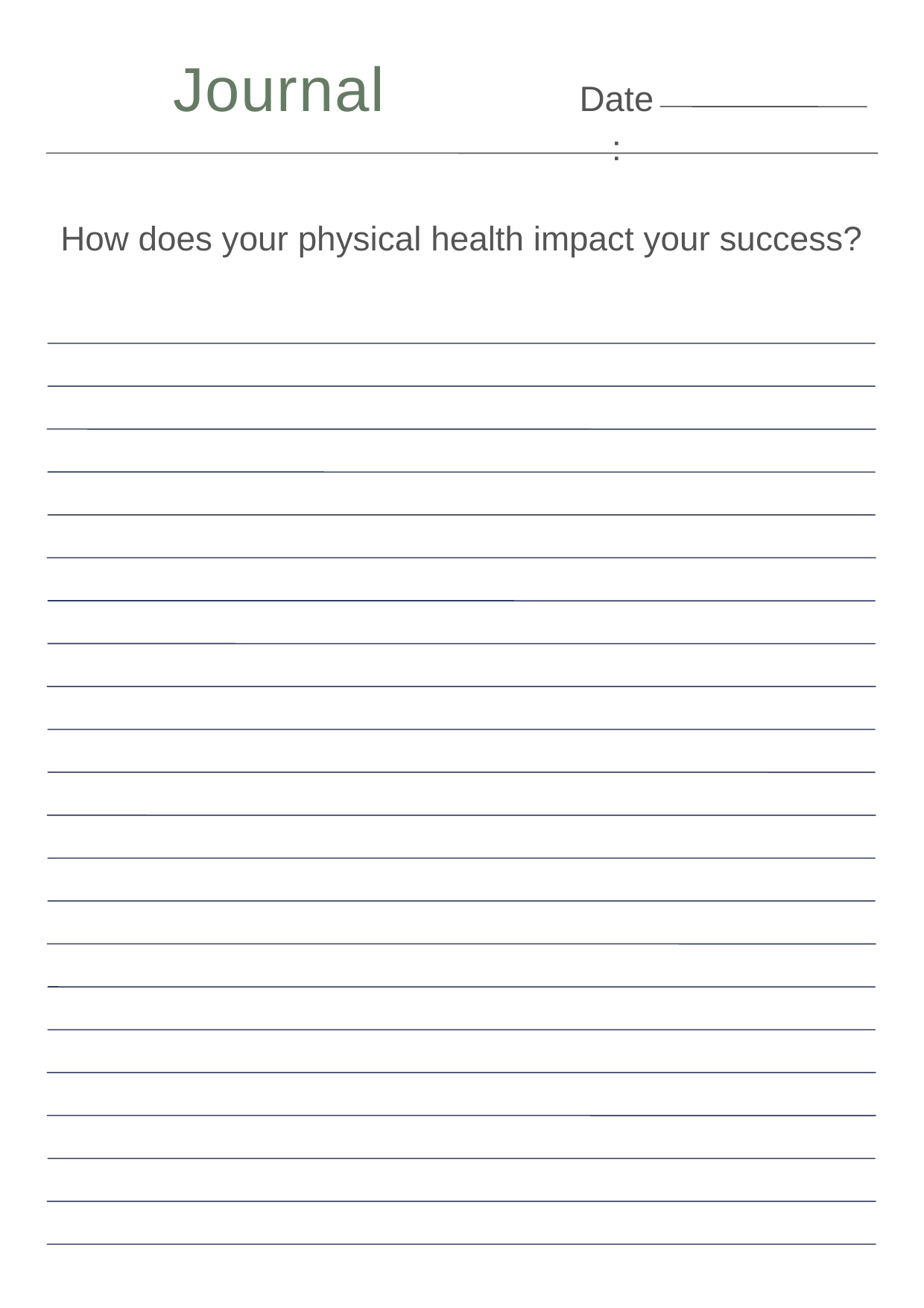

Journal
Date:

How does your physical health impact your success?